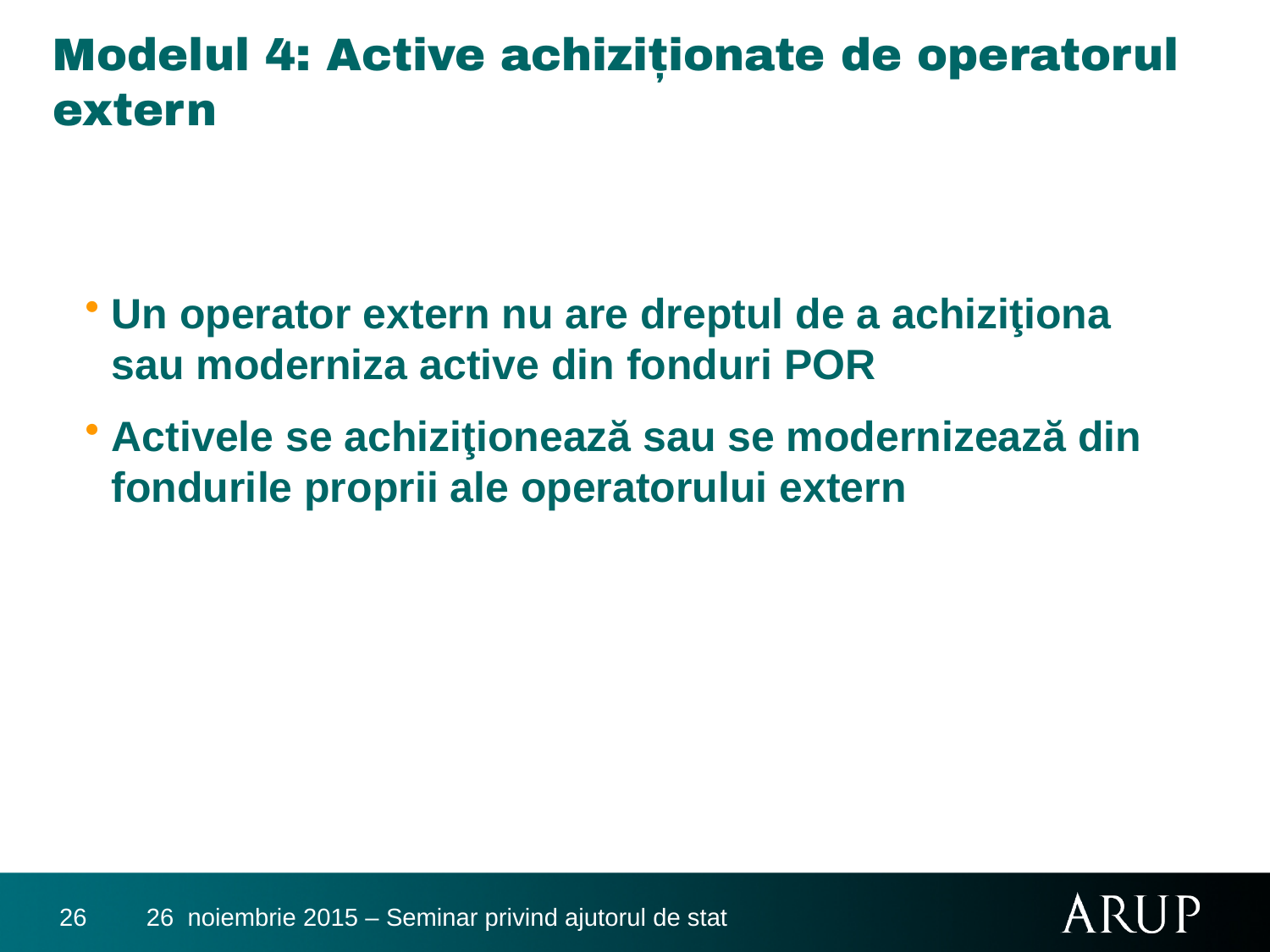

# Modelul 4: Active achiziţionate de operatorul extern
Un operator extern nu are dreptul de a achiziţiona sau moderniza active din fonduri POR
Activele se achiziţionează sau se modernizează din fondurile proprii ale operatorului extern
26
26  noiembrie 2015 – Seminar privind ajutorul de stat